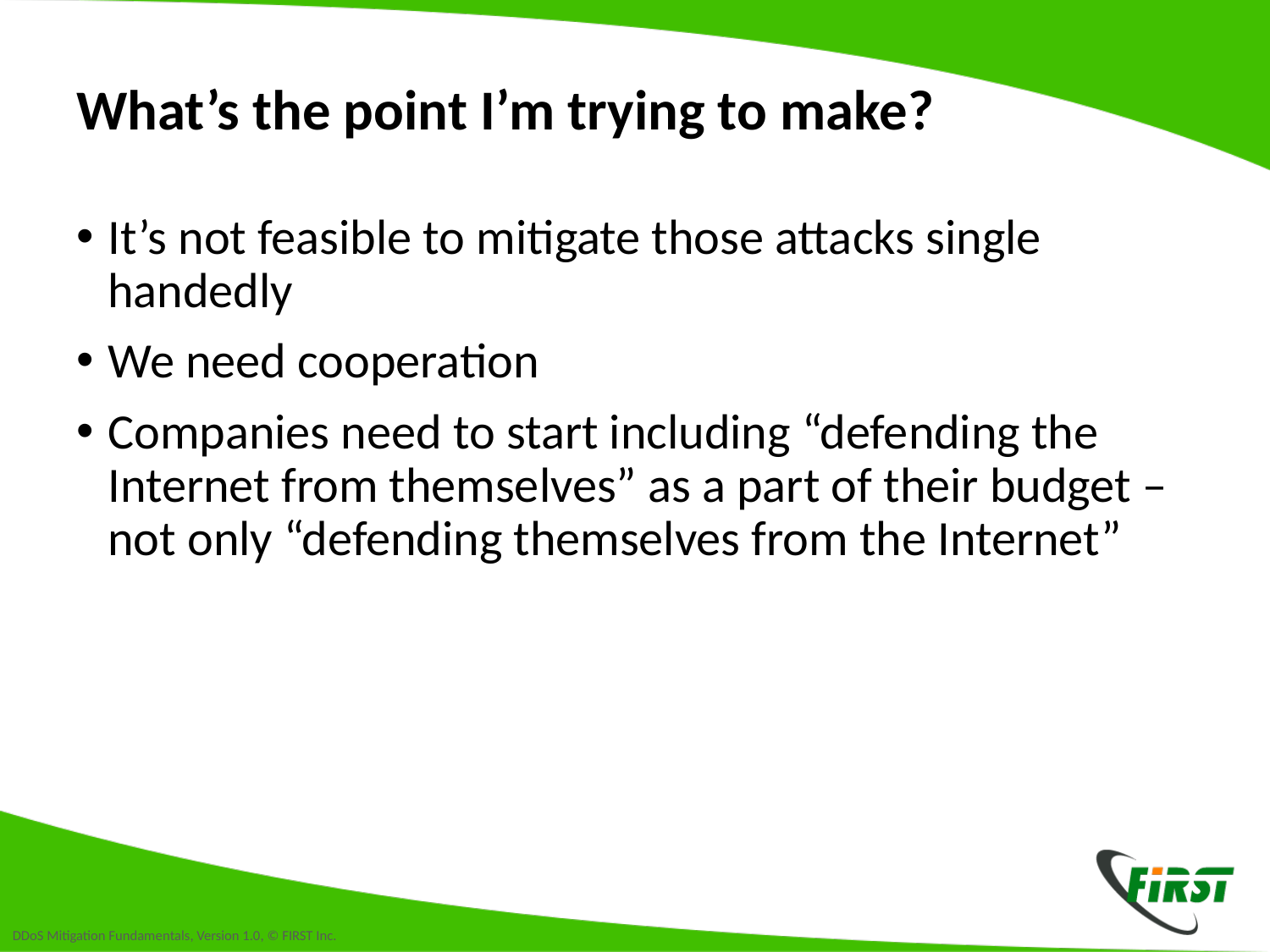

# What’s the point I’m trying to make?
It’s not feasible to mitigate those attacks single handedly
We need cooperation
Companies need to start including “defending the Internet from themselves” as a part of their budget – not only “defending themselves from the Internet”